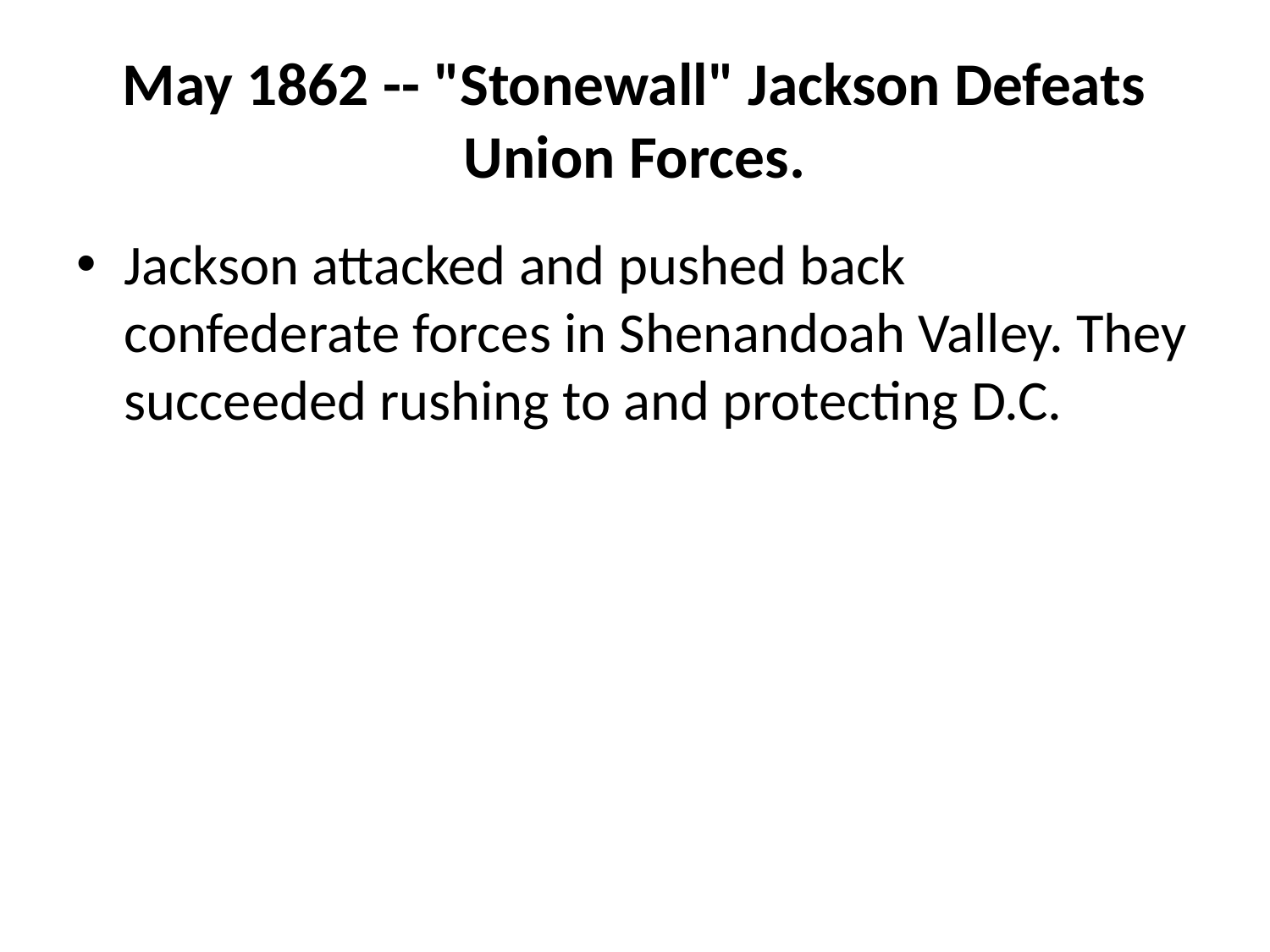

# May 1862 -- "Stonewall" Jackson Defeats Union Forces.
Jackson attacked and pushed back confederate forces in Shenandoah Valley. They succeeded rushing to and protecting D.C.